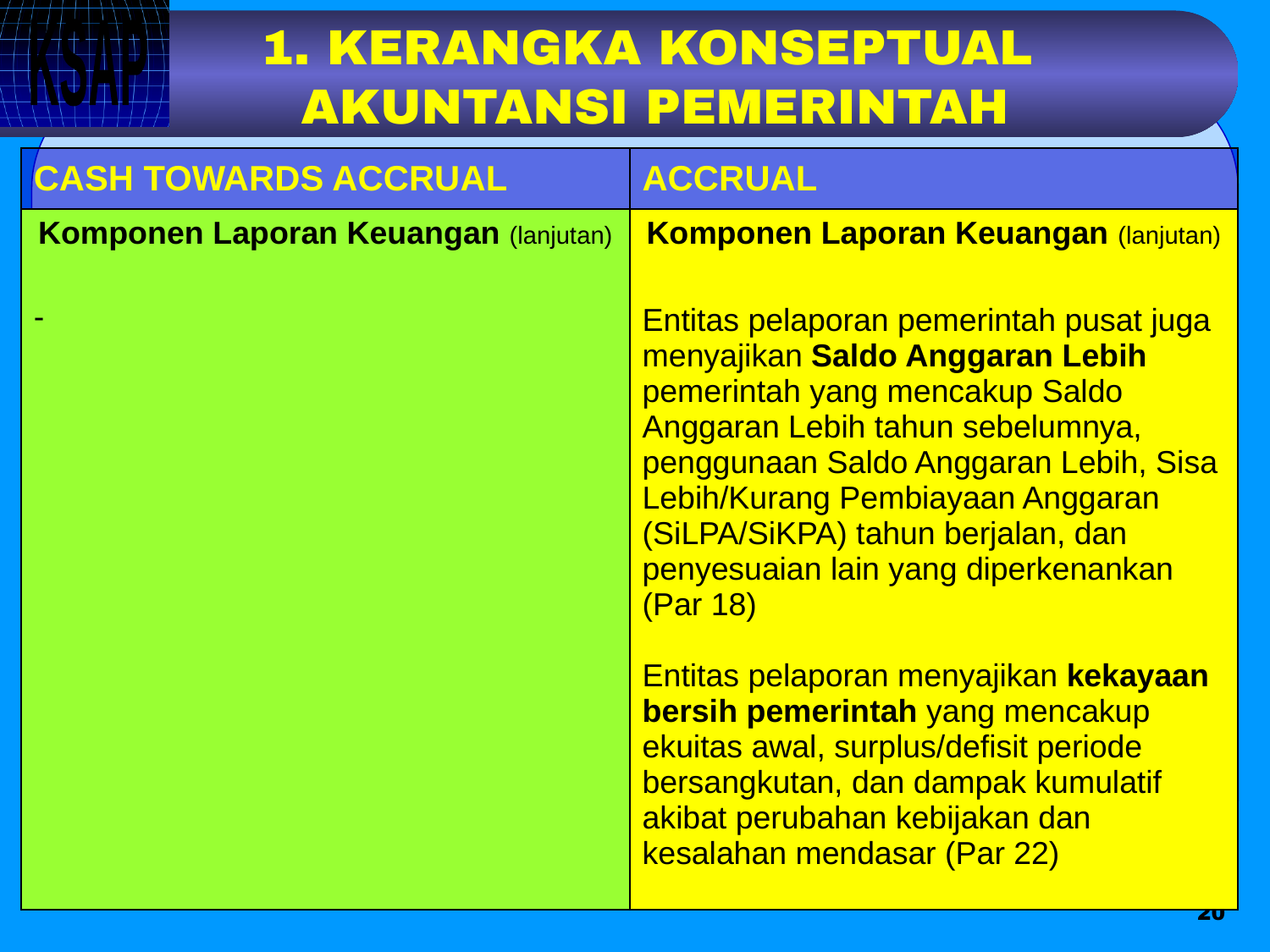

# 1. KERANGKA KONSEPTUAL AKUNTANSI PEMERINTAH
| CASH TOWARDS ACCRUAL | ACCRUAL |
| --- | --- |
| Komponen Laporan Keuangan (lanjutan) - | Komponen Laporan Keuangan (lanjutan) Entitas pelaporan pemerintah pusat juga menyajikan Saldo Anggaran Lebih pemerintah yang mencakup Saldo Anggaran Lebih tahun sebelumnya, penggunaan Saldo Anggaran Lebih, Sisa Lebih/Kurang Pembiayaan Anggaran (SiLPA/SiKPA) tahun berjalan, dan penyesuaian lain yang diperkenankan (Par 18) Entitas pelaporan menyajikan kekayaan bersih pemerintah yang mencakup ekuitas awal, surplus/defisit periode bersangkutan, dan dampak kumulatif akibat perubahan kebijakan dan kesalahan mendasar (Par 22) |
20